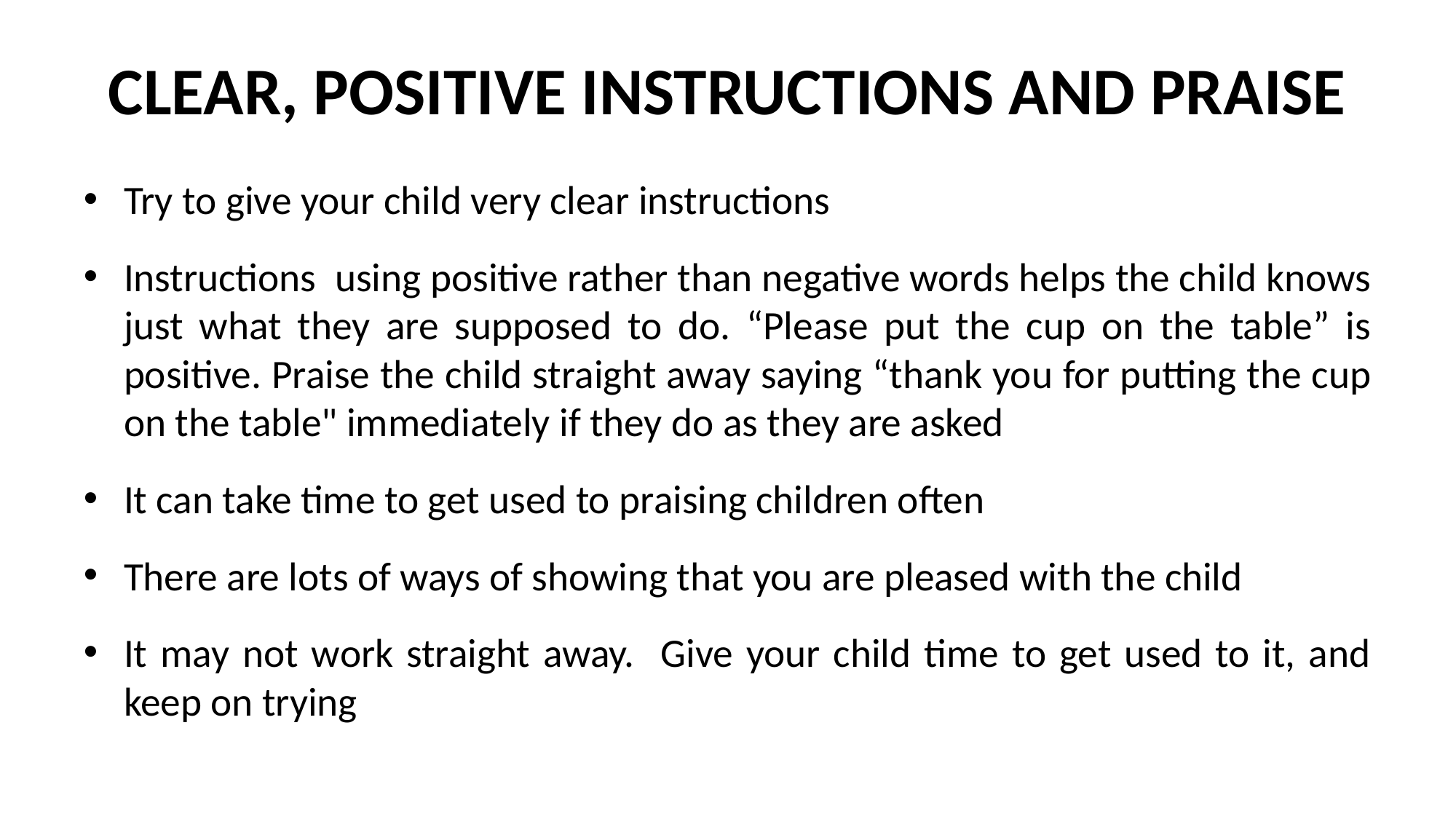

# Clear, positive instructions and praise
Try to give your child very clear instructions

Instructions  using positive rather than negative words helps the child knows just what they are supposed to do. “Please put the cup on the table” is positive. Praise the child straight away saying “thank you for putting the cup on the table" immediately if they do as they are asked

It can take time to get used to praising children often

There are lots of ways of showing that you are pleased with the child

It may not work straight away.  Give your child time to get used to it, and keep on trying